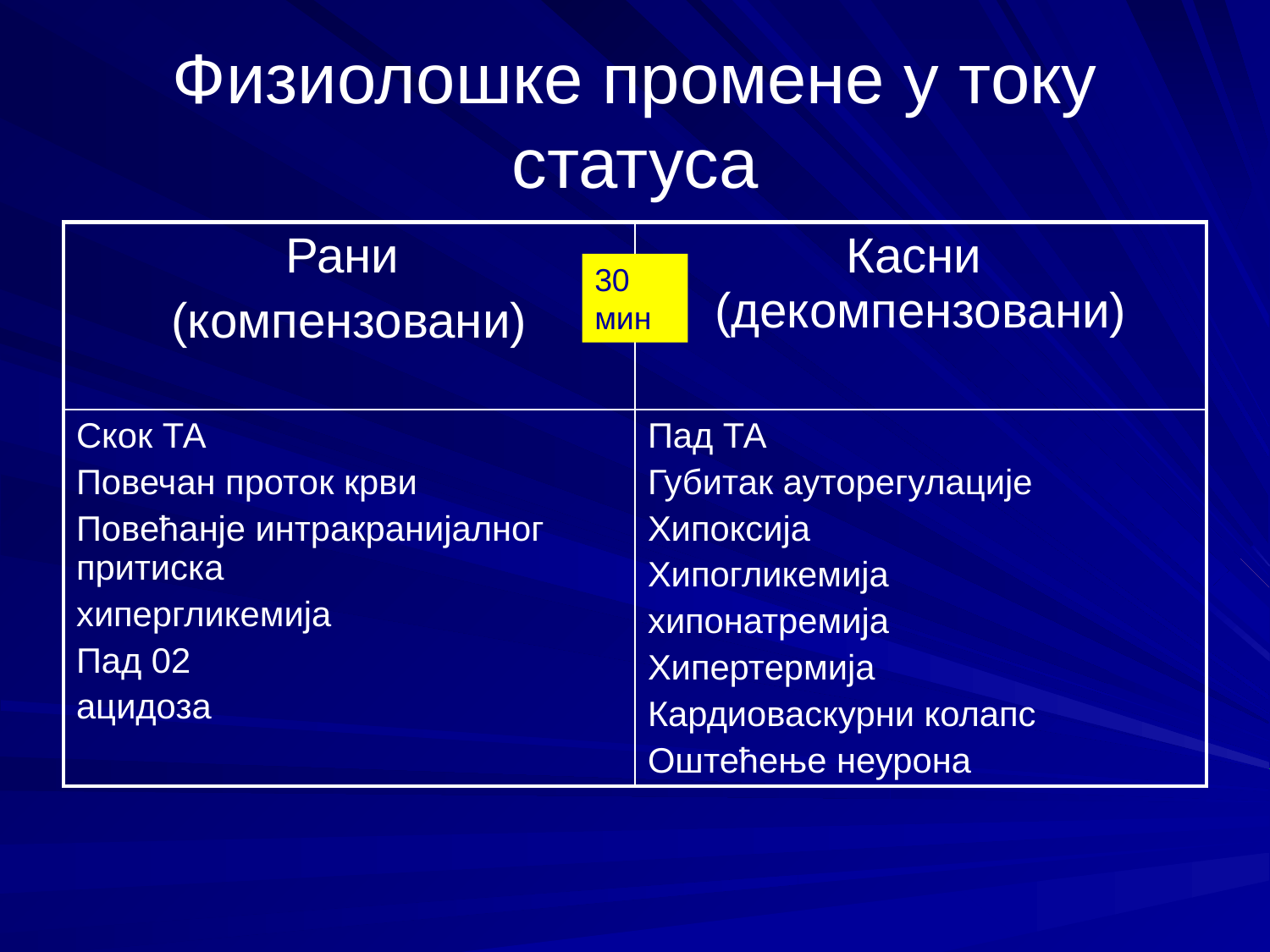

# Физиолошке промене у току статуса
| Рани (компензовани) | Касни (декомпензовани) |
| --- | --- |
| Скок ТА Повечан проток крви Повећанје интракранијалног притиска хипергликемија Пад 02 ацидоза | Пад ТА Губитак ауторегулације Хипоксија Хипогликемија хипонатремија Хипертермија Кардиоваскурни колапс Оштећење неурона |
30 мин